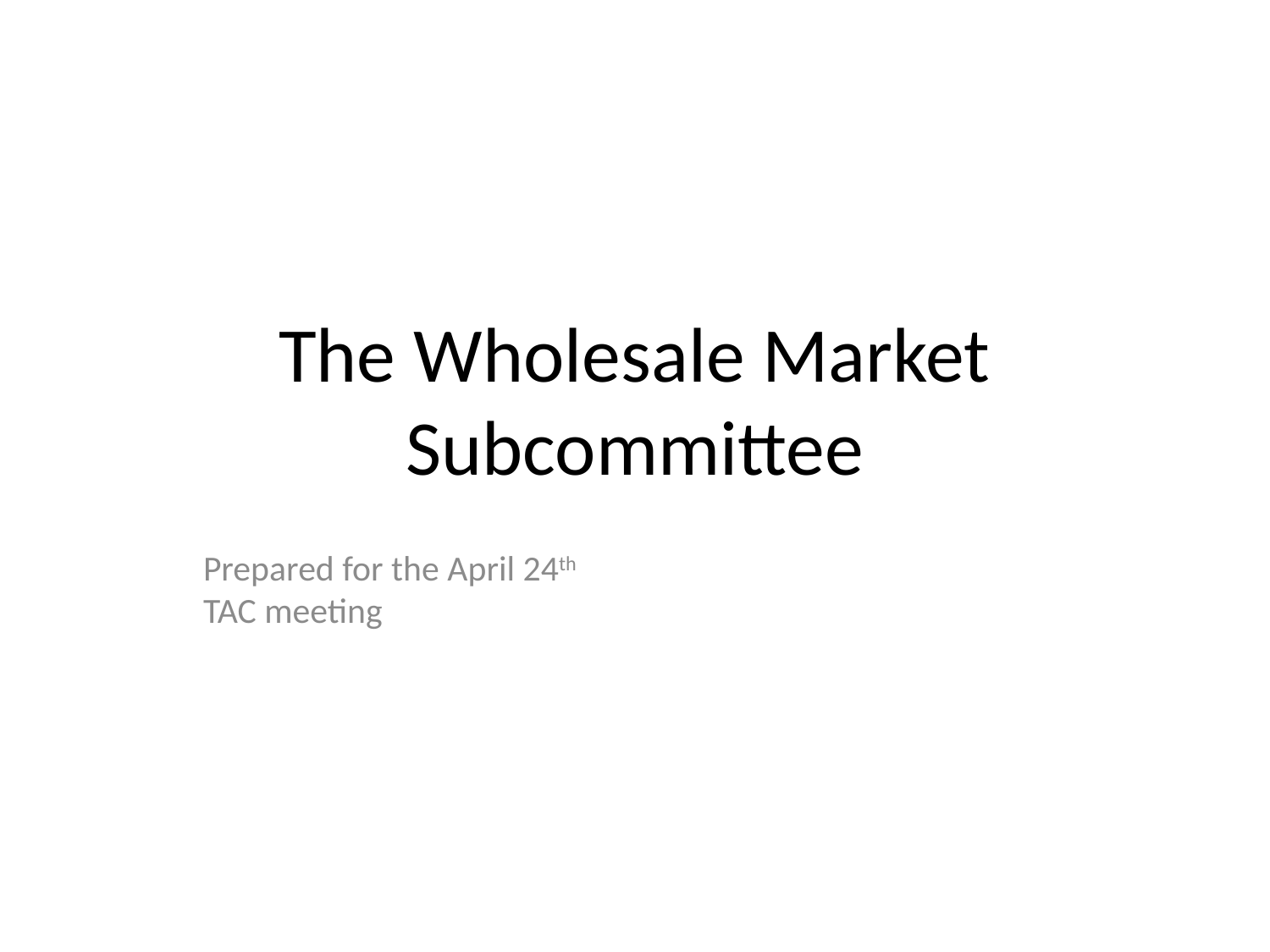

# The Wholesale Market Subcommittee
Prepared for the April 24th TAC meeting